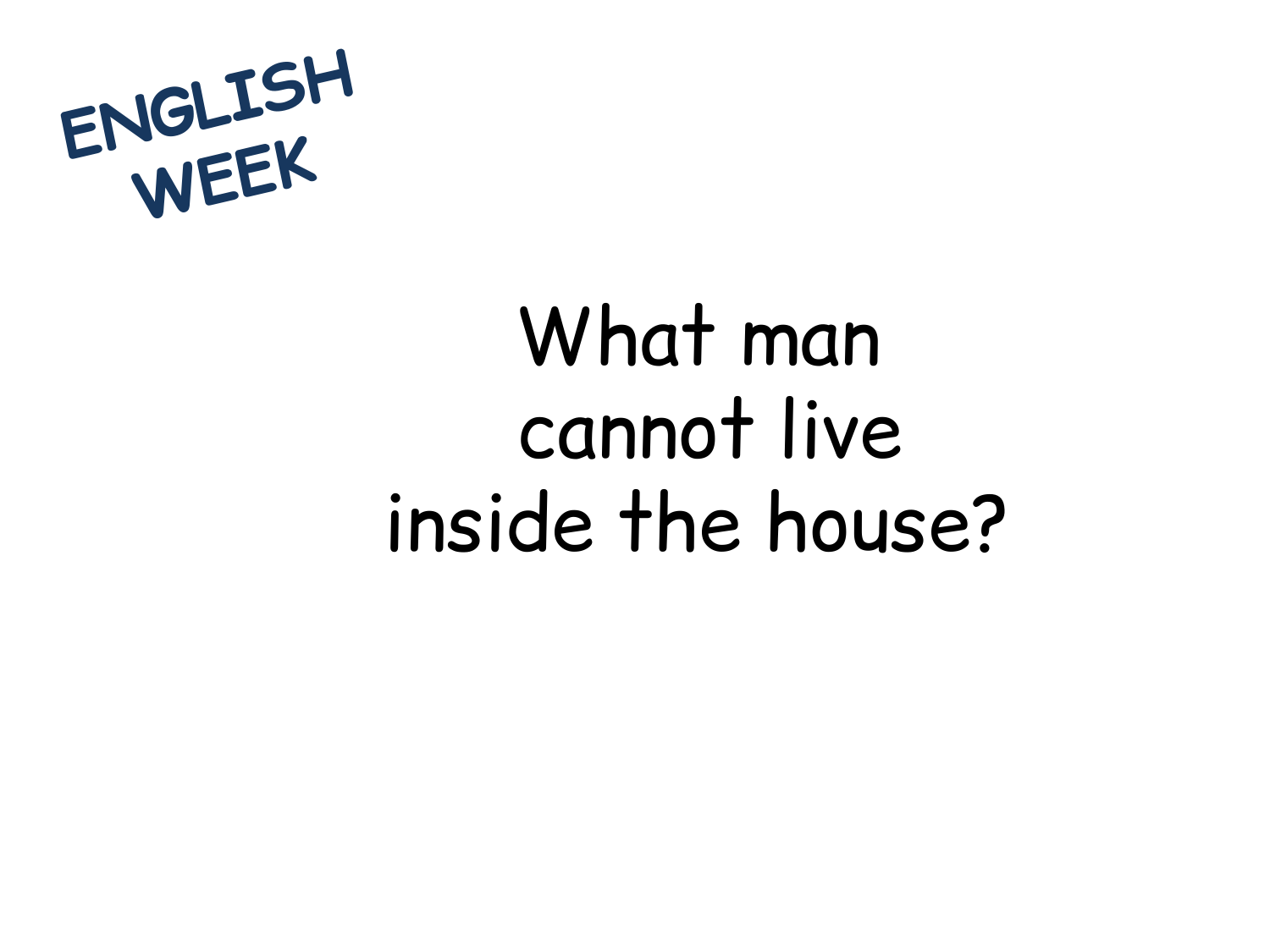

#
English week
What man
cannot live
inside the house?